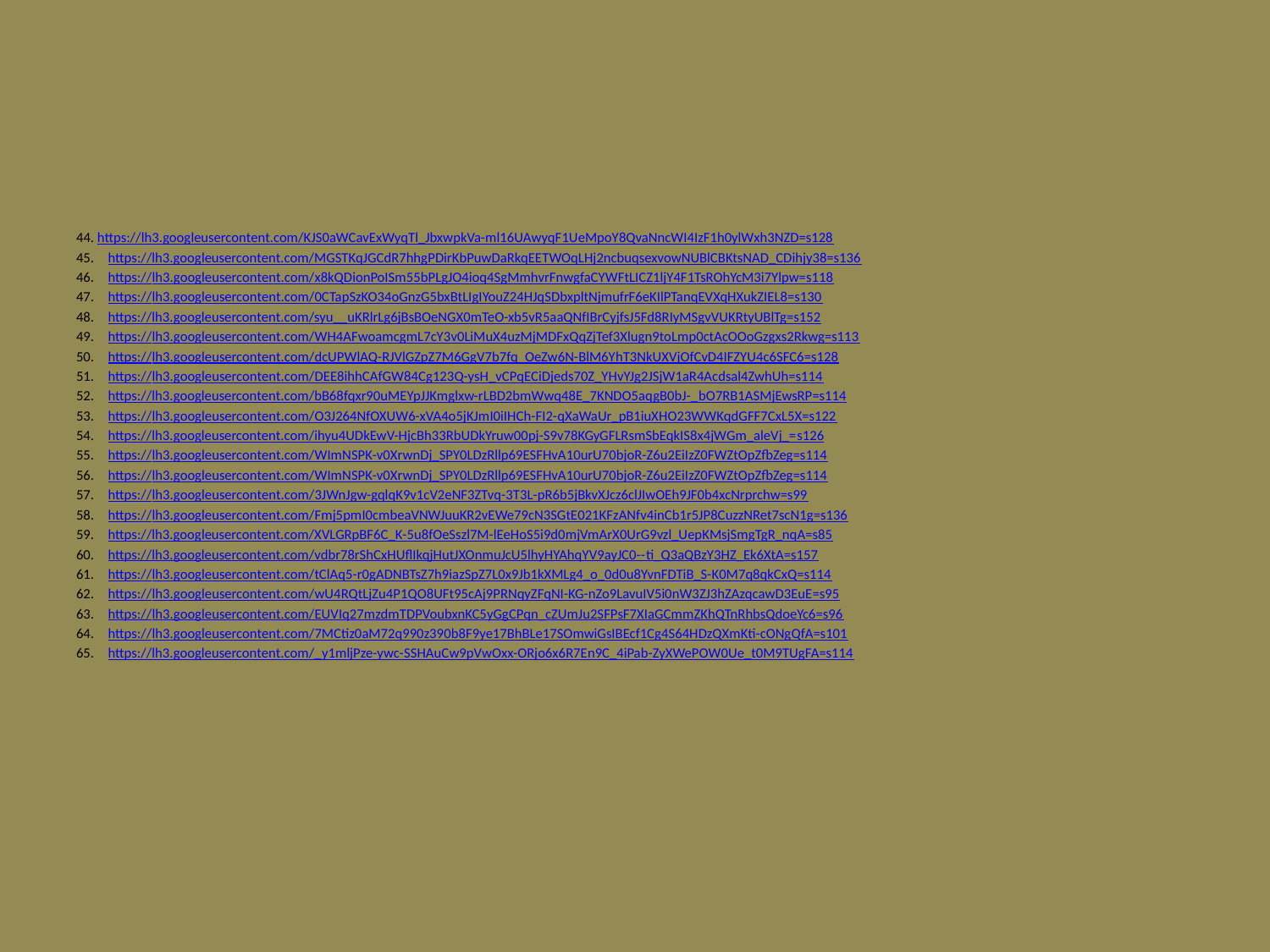

#
44. https://lh3.googleusercontent.com/KJS0aWCavExWyqTl_JbxwpkVa-ml16UAwyqF1UeMpoY8QvaNncWI4IzF1h0ylWxh3NZD=s128
https://lh3.googleusercontent.com/MGSTKqJGCdR7hhgPDirKbPuwDaRkqEETWOqLHj2ncbuqsexvowNUBlCBKtsNAD_CDihjy38=s136
https://lh3.googleusercontent.com/x8kQDionPoISm55bPLgJO4ioq4SgMmhvrFnwgfaCYWFtLICZ1ljY4F1TsROhYcM3i7Ylpw=s118
https://lh3.googleusercontent.com/0CTapSzKO34oGnzG5bxBtLIgIYouZ24HJqSDbxpltNjmufrF6eKIlPTanqEVXqHXukZIEL8=s130
https://lh3.googleusercontent.com/syu__uKRlrLg6jBsBOeNGX0mTeO-xb5vR5aaQNfIBrCyjfsJ5Fd8RIyMSgvVUKRtyUBlTg=s152
https://lh3.googleusercontent.com/WH4AFwoamcgmL7cY3v0LiMuX4uzMjMDFxQqZjTef3Xlugn9toLmp0ctAcOOoGzgxs2Rkwg=s113
https://lh3.googleusercontent.com/dcUPWlAQ-RJVlGZpZ7M6GgV7b7fq_OeZw6N-BlM6YhT3NkUXVjOfCvD4IFZYU4c6SFC6=s128
https://lh3.googleusercontent.com/DEE8ihhCAfGW84Cg123Q-ysH_vCPqECiDjeds70Z_YHvYJg2JSjW1aR4Acdsal4ZwhUh=s114
https://lh3.googleusercontent.com/bB68fqxr90uMEYpJJKmglxw-rLBD2bmWwq48E_7KNDO5aqgB0bJ-_bO7RB1ASMjEwsRP=s114
https://lh3.googleusercontent.com/O3J264NfOXUW6-xVA4o5jKJmI0iIHCh-FI2-qXaWaUr_pB1iuXHO23WWKqdGFF7CxL5X=s122
https://lh3.googleusercontent.com/ihyu4UDkEwV-HjcBh33RbUDkYruw00pj-S9v78KGyGFLRsmSbEqkIS8x4jWGm_aleVj_=s126
https://lh3.googleusercontent.com/WImNSPK-v0XrwnDj_SPY0LDzRllp69ESFHvA10urU70bjoR-Z6u2EiIzZ0FWZtOpZfbZeg=s114
https://lh3.googleusercontent.com/WImNSPK-v0XrwnDj_SPY0LDzRllp69ESFHvA10urU70bjoR-Z6u2EiIzZ0FWZtOpZfbZeg=s114
https://lh3.googleusercontent.com/3JWnJgw-gqlqK9v1cV2eNF3ZTvq-3T3L-pR6b5jBkvXJcz6clJIwOEh9JF0b4xcNrprchw=s99
https://lh3.googleusercontent.com/Fmj5pmI0cmbeaVNWJuuKR2vEWe79cN3SGtE021KFzANfv4inCb1r5JP8CuzzNRet7scN1g=s136
https://lh3.googleusercontent.com/XVLGRpBF6C_K-5u8fOeSszl7M-lEeHoS5i9d0mjVmArX0UrG9vzl_UepKMsjSmgTgR_nqA=s85
https://lh3.googleusercontent.com/vdbr78rShCxHUflIkqjHutJXOnmuJcU5lhyHYAhqYV9ayJC0--ti_Q3aQBzY3HZ_Ek6XtA=s157
https://lh3.googleusercontent.com/tClAq5-r0gADNBTsZ7h9iazSpZ7L0x9Jb1kXMLg4_o_0d0u8YvnFDTiB_S-K0M7q8qkCxQ=s114
https://lh3.googleusercontent.com/wU4RQtLjZu4P1QO8UFt95cAj9PRNqyZFqNI-KG-nZo9LavuIV5i0nW3ZJ3hZAzqcawD3EuE=s95
https://lh3.googleusercontent.com/EUVIq27mzdmTDPVoubxnKC5yGgCPqn_cZUmJu2SFPsF7XIaGCmmZKhQTnRhbsQdoeYc6=s96
https://lh3.googleusercontent.com/7MCtiz0aM72q990z390b8F9ye17BhBLe17SOmwiGsIBEcf1Cg4S64HDzQXmKti-cONgQfA=s101
https://lh3.googleusercontent.com/_y1mljPze-ywc-SSHAuCw9pVwOxx-ORjo6x6R7En9C_4iPab-ZyXWePOW0Ue_t0M9TUgFA=s114